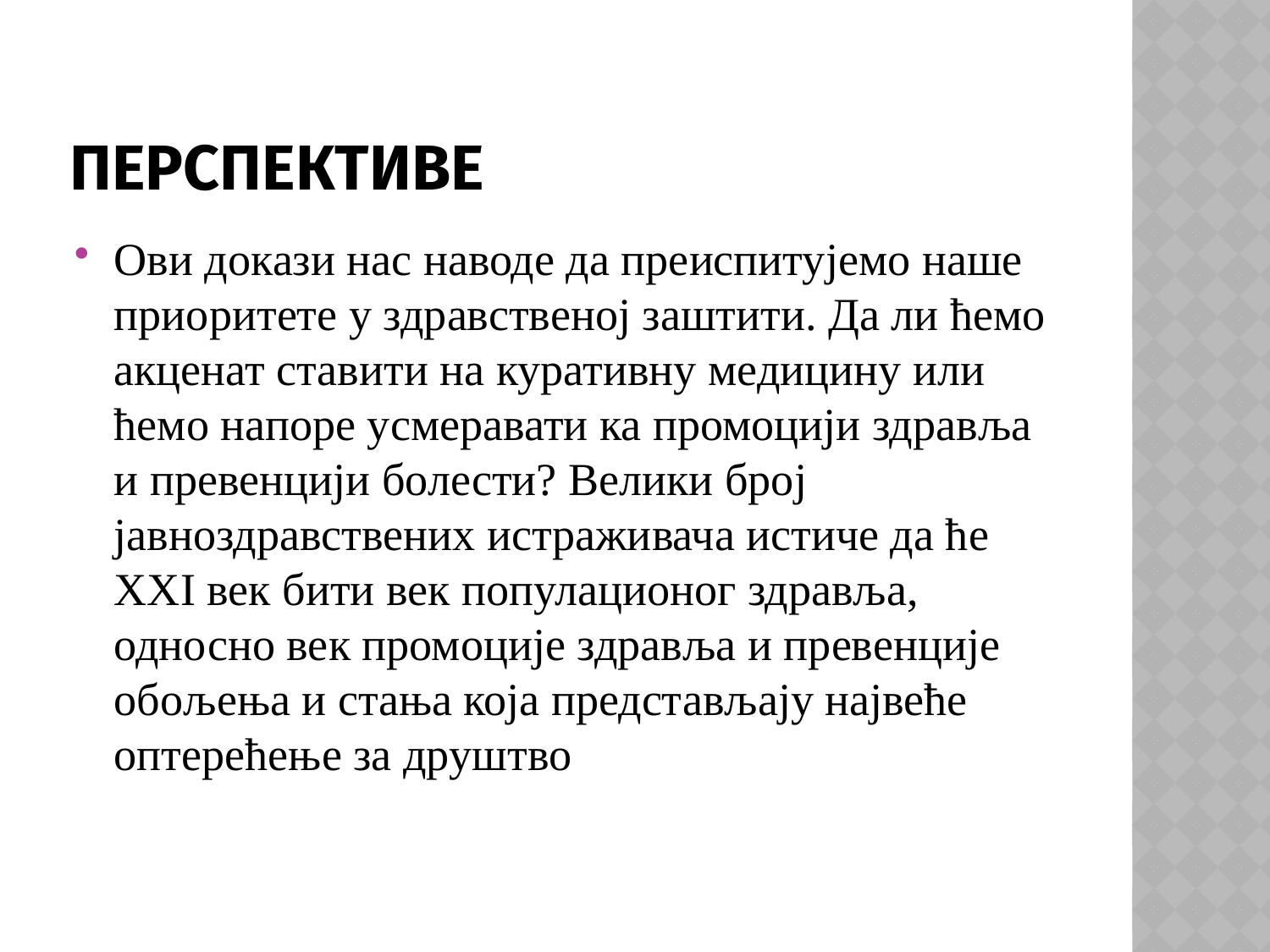

# перспективе
Ови докази нас наводе да преиспитујемо наше приоритете у здравственој заштити. Да ли ћемо акценат ставити на куративну медицину или ћемо напоре усмеравати ка промоцији здравља и превенцији болести? Велики број јавноздравствених истраживача истиче да ће XXI век бити век популационог здравља, односно век промоције здравља и превенције обољења и стања која представљају највеће оптерећење за друштво